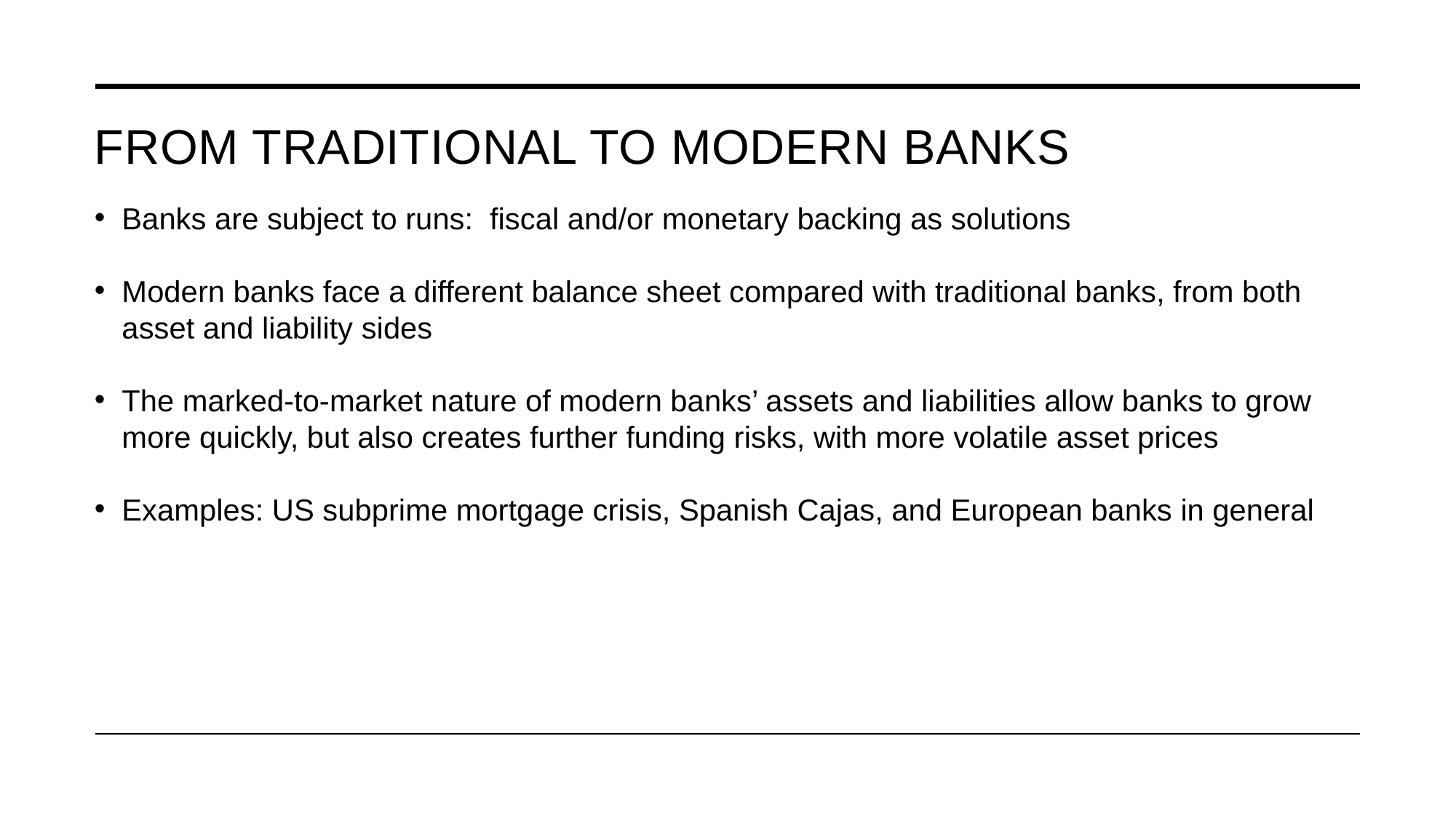

# From traditional to modern banks
Banks are subject to runs:  fiscal and/or monetary backing as solutions
Modern banks face a different balance sheet compared with traditional banks, from both asset and liability sides
The marked-to-market nature of modern banks’ assets and liabilities allow banks to grow more quickly, but also creates further funding risks, with more volatile asset prices
Examples: US subprime mortgage crisis, Spanish Cajas, and European banks in general